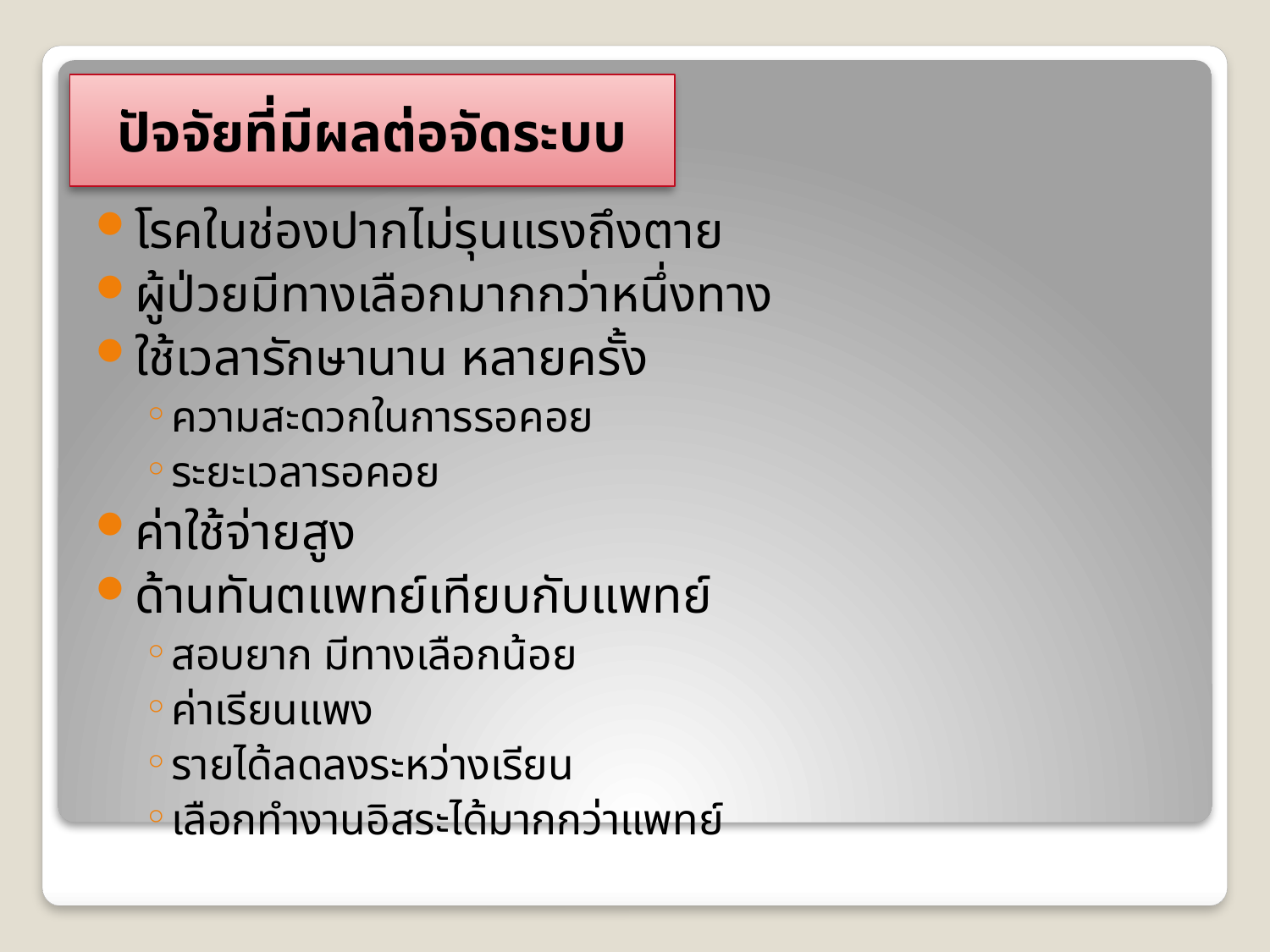

# ปัจจัยที่มีผลต่อจัดระบบ
โรคในช่องปากไม่รุนแรงถึงตาย
ผู้ป่วยมีทางเลือกมากกว่าหนึ่งทาง
ใช้เวลารักษานาน หลายครั้ง
ความสะดวกในการรอคอย
ระยะเวลารอคอย
ค่าใช้จ่ายสูง
ด้านทันตแพทย์เทียบกับแพทย์
สอบยาก มีทางเลือกน้อย
ค่าเรียนแพง
รายได้ลดลงระหว่างเรียน
เลือกทำงานอิสระได้มากกว่าแพทย์